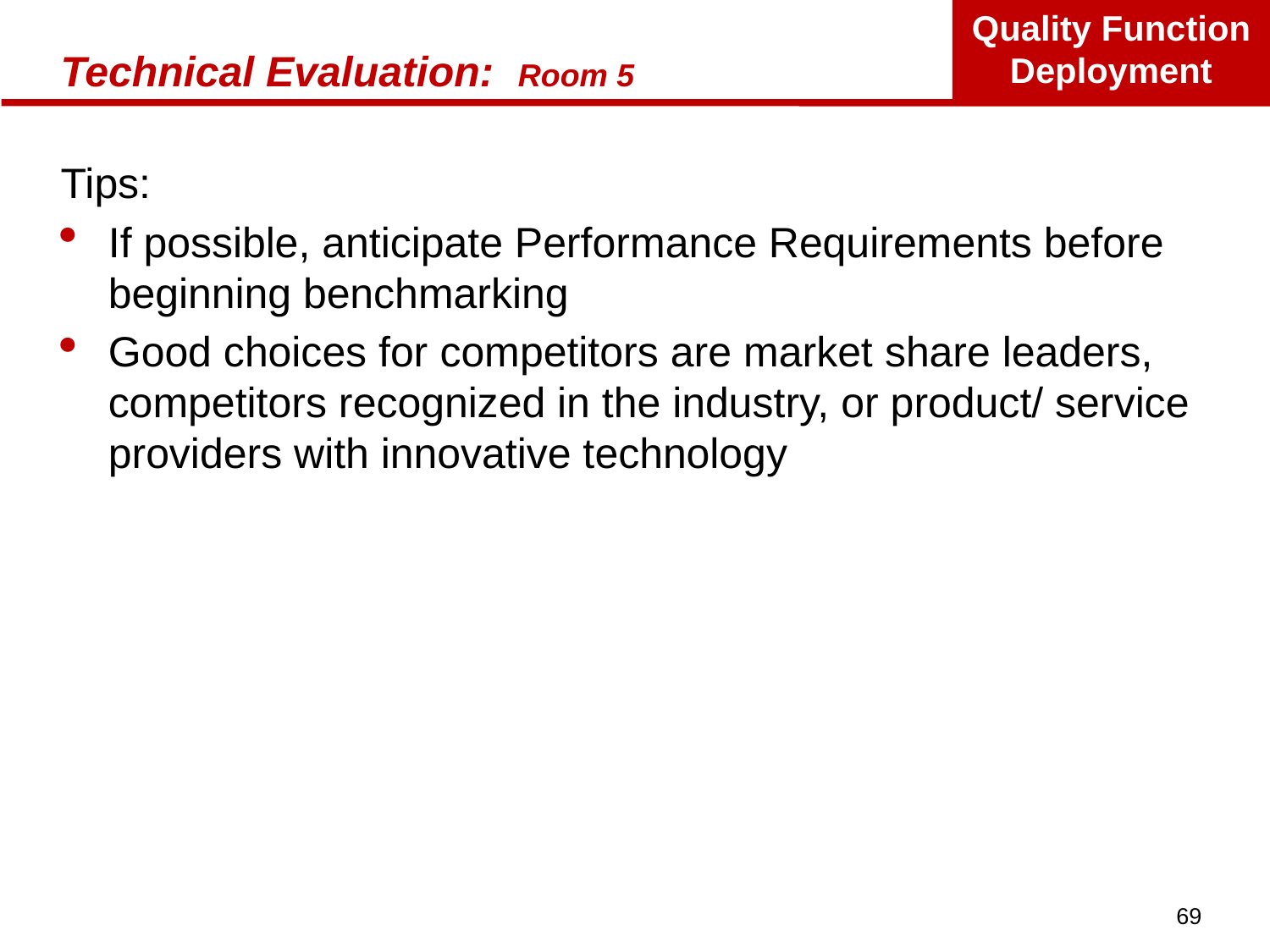

# Technical Evaluation:  Room 5
Tips:
If possible, anticipate Performance Requirements before beginning benchmarking
Good choices for competitors are market share leaders, competitors recognized in the industry, or product/ service providers with innovative technology